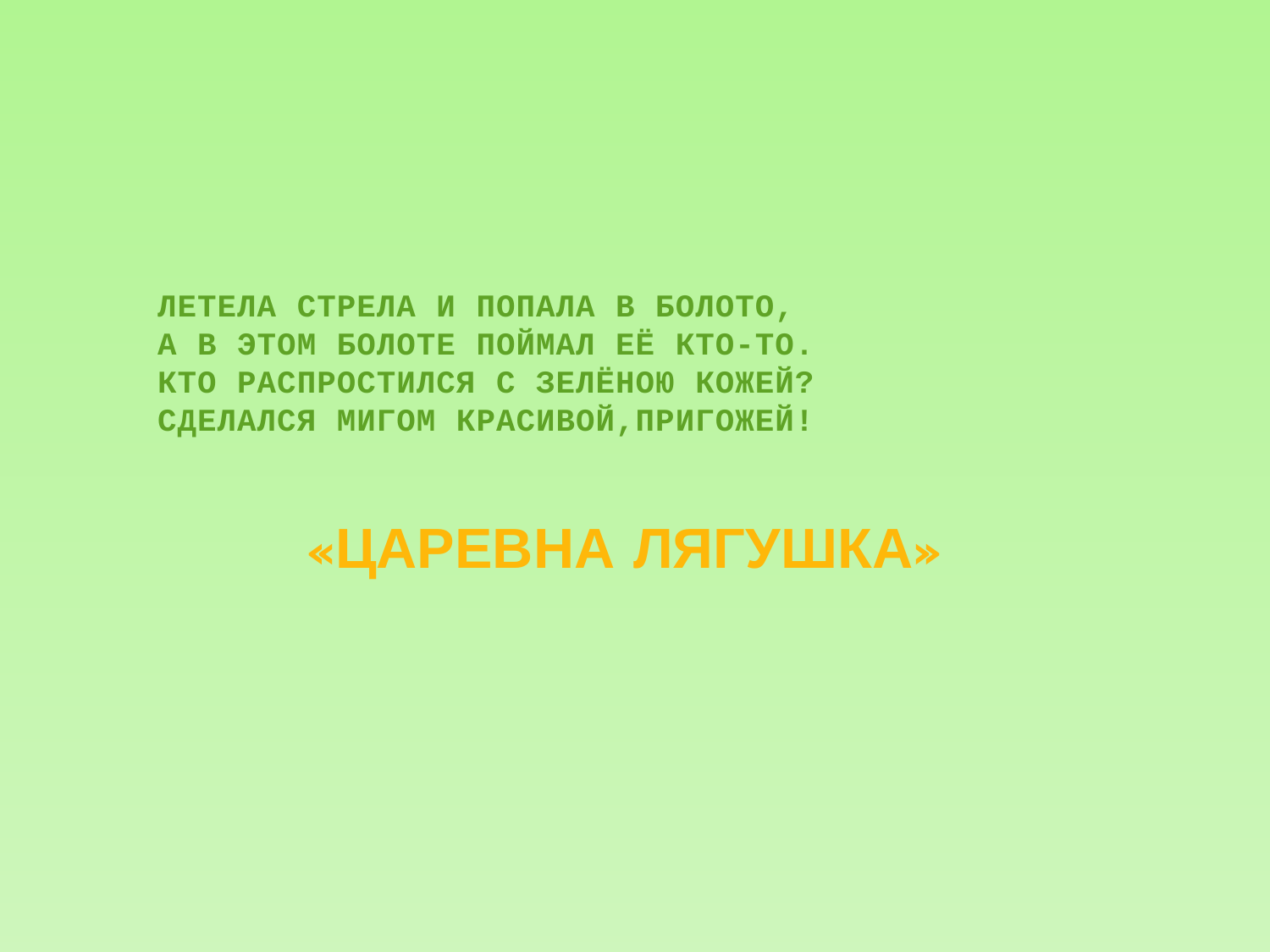

# ЛЕТЕЛА СТРЕЛА И ПОПАЛА В БОЛОТО, А В ЭТОМ БОЛОТЕ ПОЙМАЛ ЕЁ КТО-ТО. КТО РАСПРОСТИЛСЯ С ЗЕЛЁНОЮ КОЖЕЙ? СДЕЛАЛСЯ МИГОМ КРАСИВОЙ,ПРИГОЖЕЙ!
«ЦАРЕВНА ЛЯГУШКА»